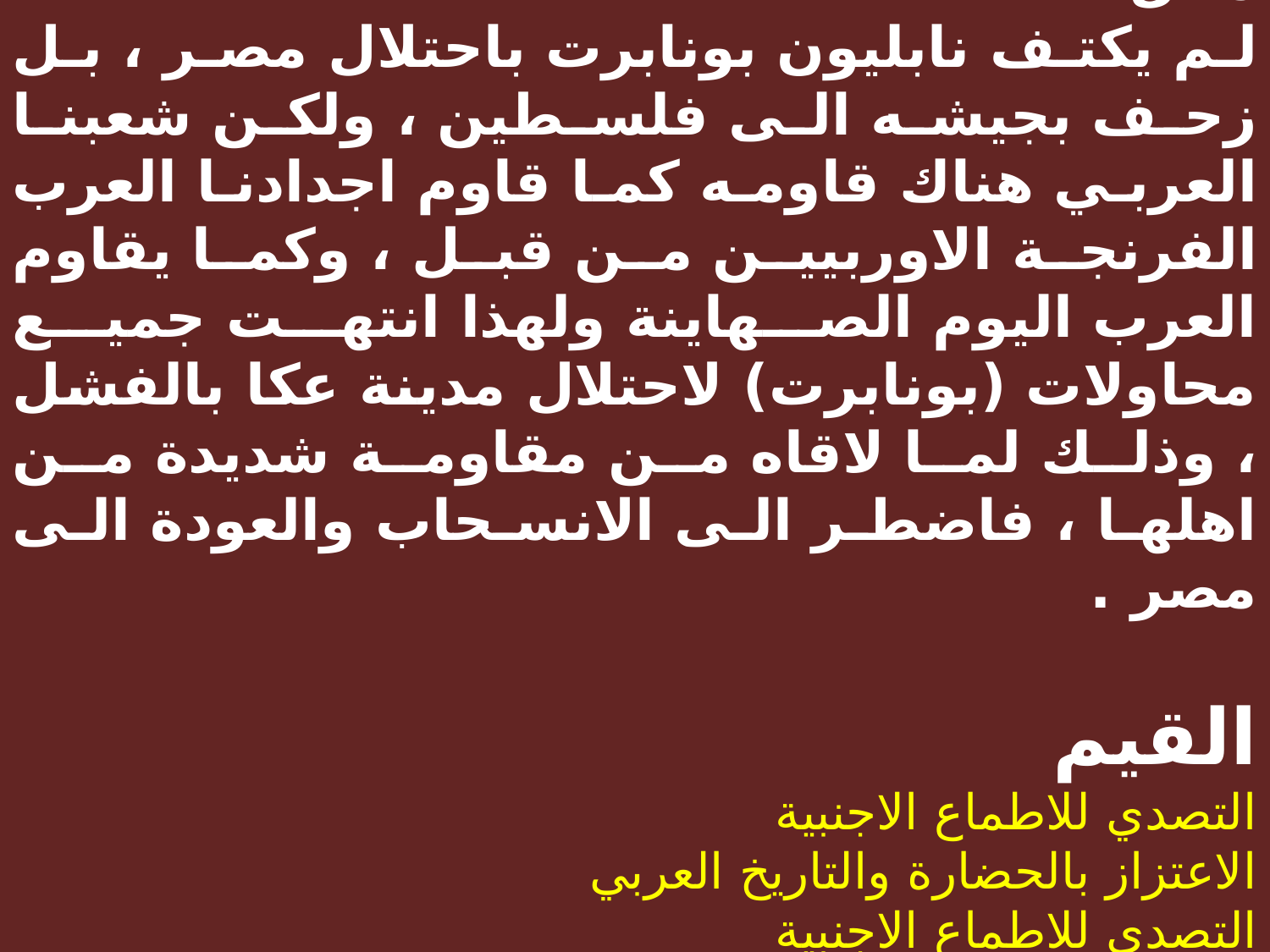

مثال:
لم يكتف نابليون بونابرت باحتلال مصر ، بل زحف بجيشه الى فلسطين ، ولكن شعبنا العربي هناك قاومه كما قاوم اجدادنا العرب الفرنجة الاوربيين من قبل ، وكما يقاوم العرب اليوم الصهاينة ولهذا انتهت جميع محاولات (بونابرت) لاحتلال مدينة عكا بالفشل ، وذلك لما لاقاه من مقاومة شديدة من اهلها ، فاضطر الى الانسحاب والعودة الى مصر .

القيم
التصدي للاطماع الاجنبية
الاعتزاز بالحضارة والتاريخ العربي
التصدي للاطماع الاجنبية
التصدي للاطماع الاجنبية